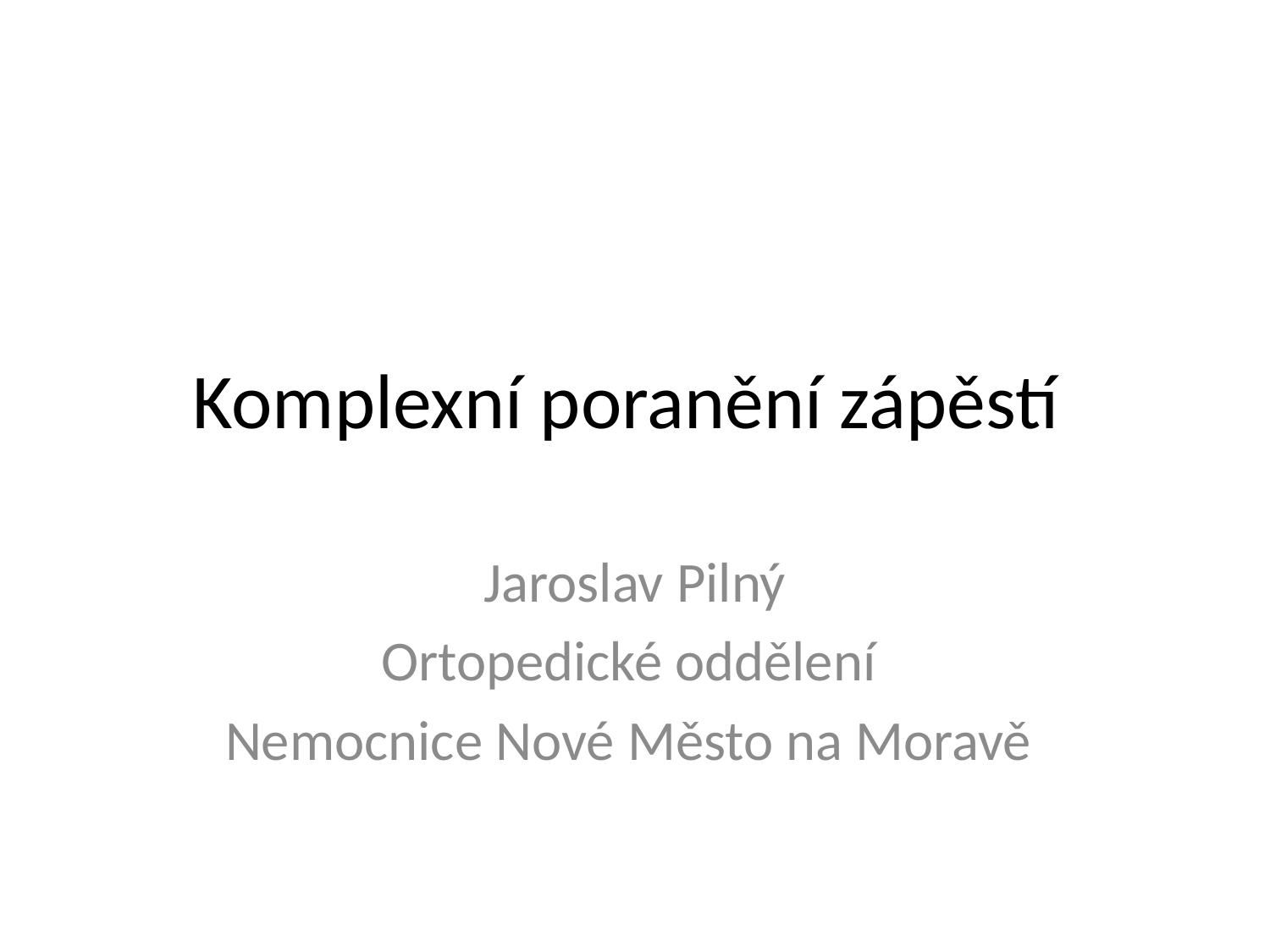

# Komplexní poranění zápěstí
Jaroslav Pilný
Ortopedické oddělení
Nemocnice Nové Město na Moravě